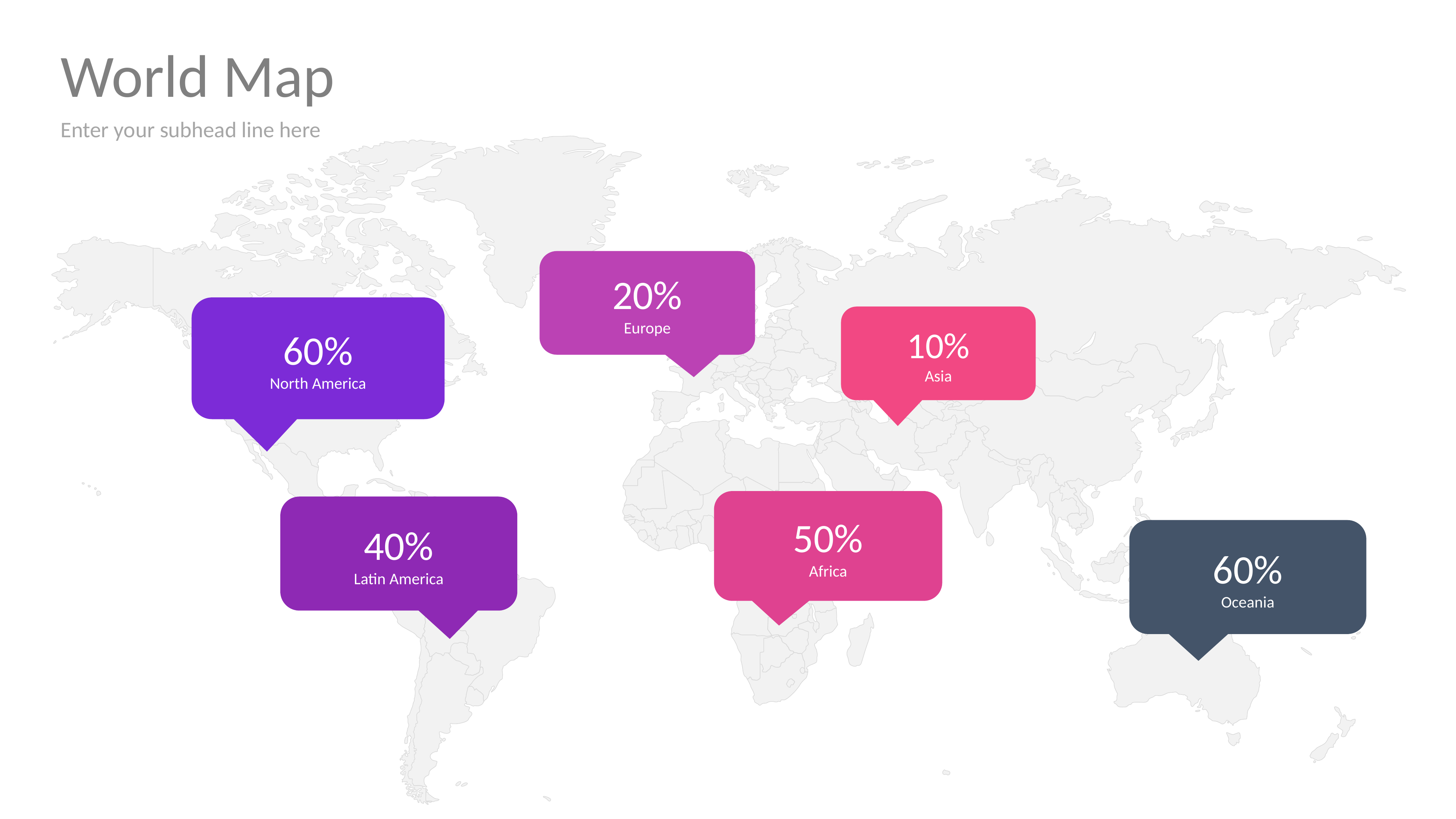

# World Map
Enter your subhead line here

20%
Europe
60%
North America
10%
Asia
50%
Africa
40%
Latin America
60%
Oceania